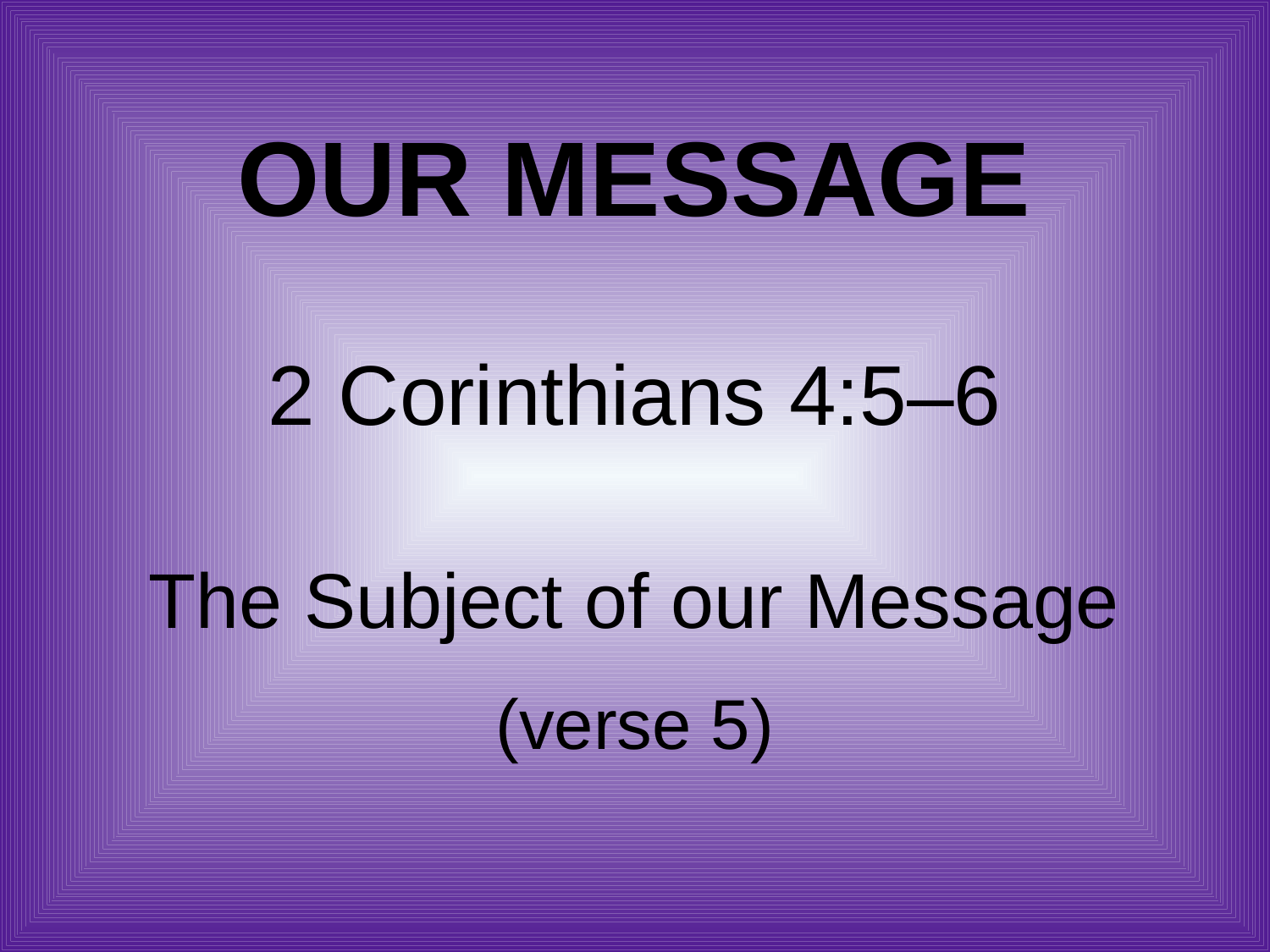

# Our Message
2 Corinthians 4:5–6

The Subject of our Message
(verse 5)